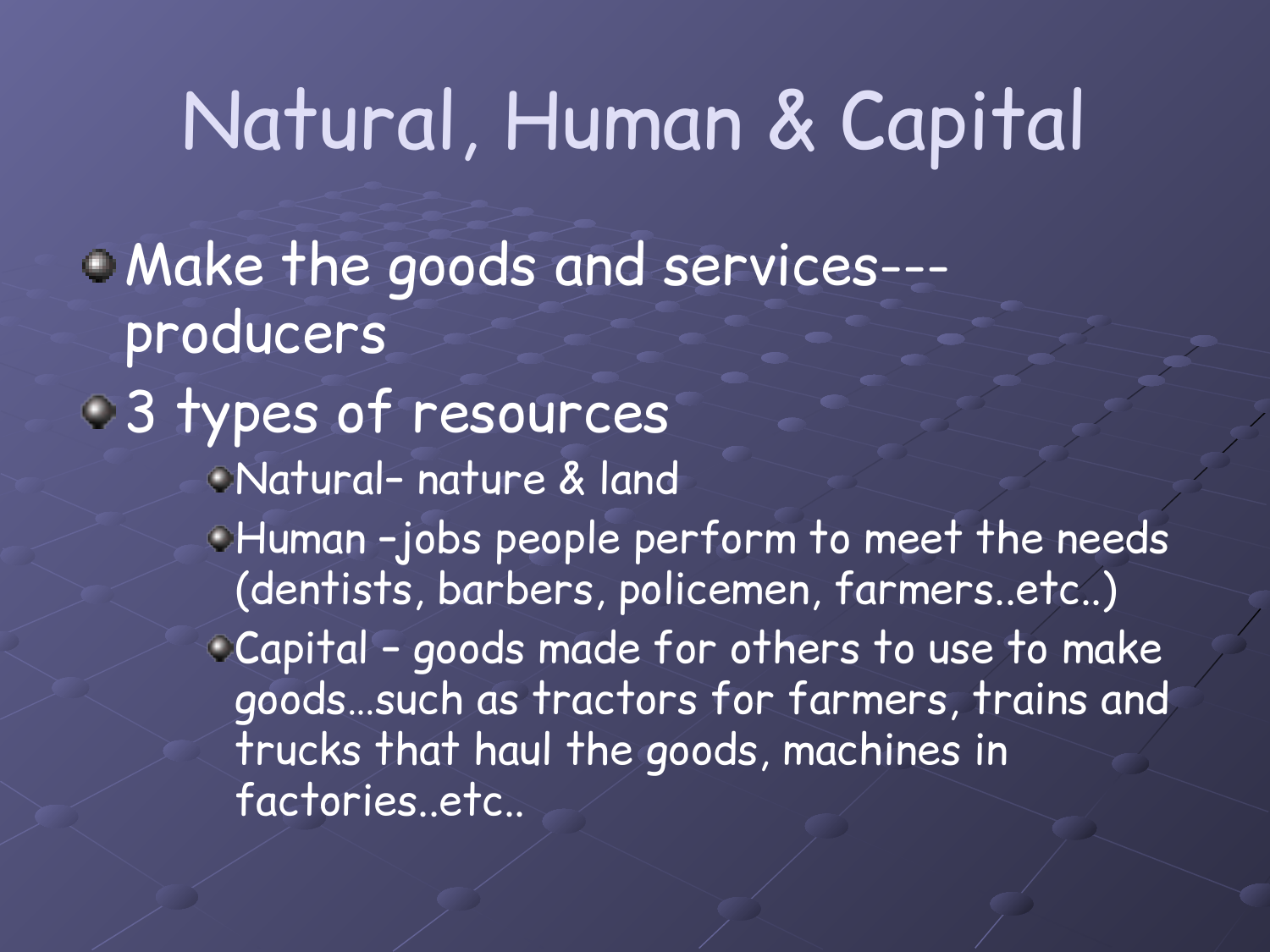

# Natural, Human & Capital
Make the goods and services---producers
3 types of resources
Natural– nature & land
Human –jobs people perform to meet the needs (dentists, barbers, policemen, farmers..etc..)
Capital – goods made for others to use to make goods…such as tractors for farmers, trains and trucks that haul the goods, machines in factories..etc..